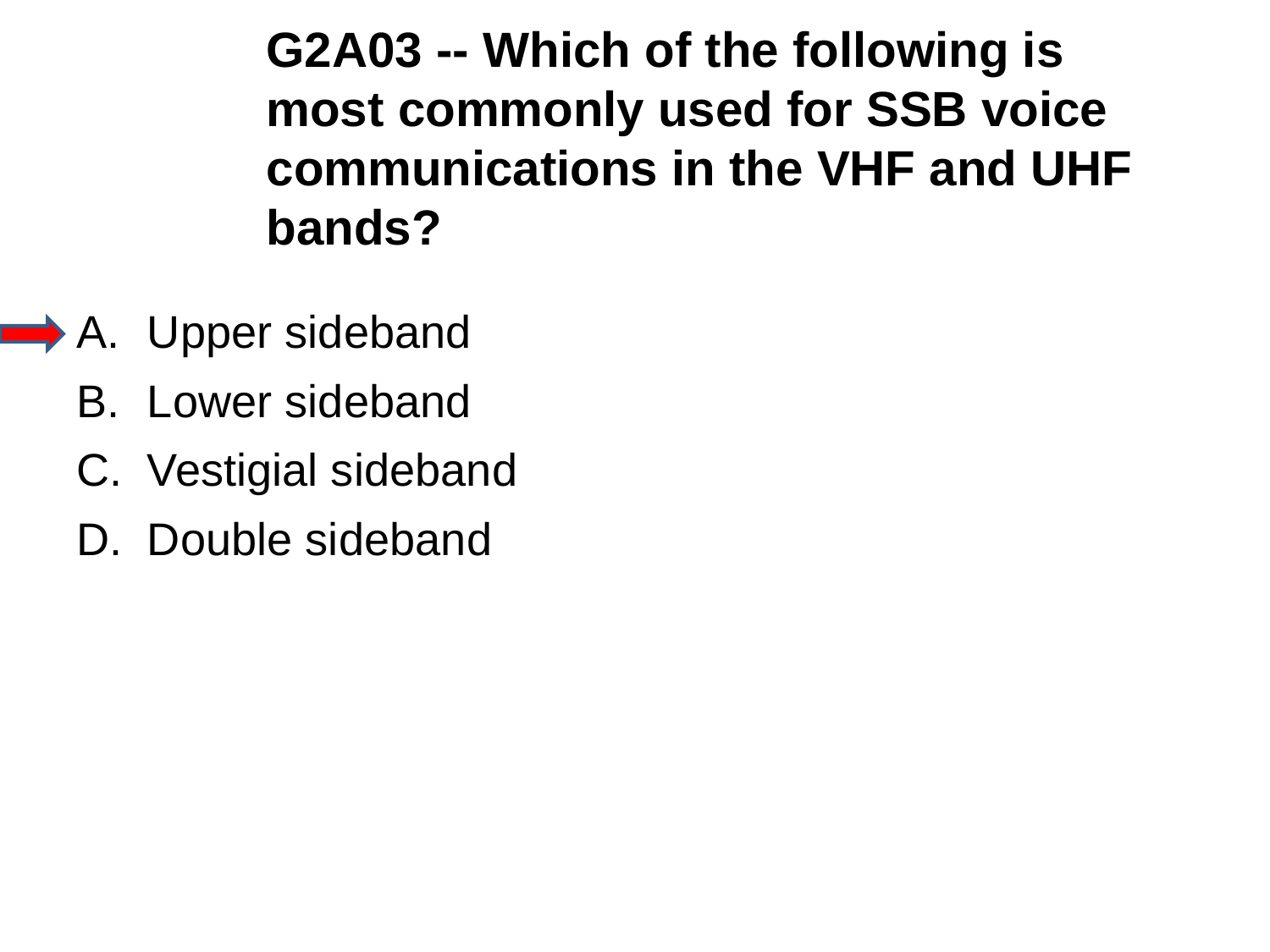

G2A03 -- Which of the following is most commonly used for SSB voice communications in the VHF and UHF bands?
A.	Upper sideband
B.	Lower sideband
C.	Vestigial sideband
D.	Double sideband